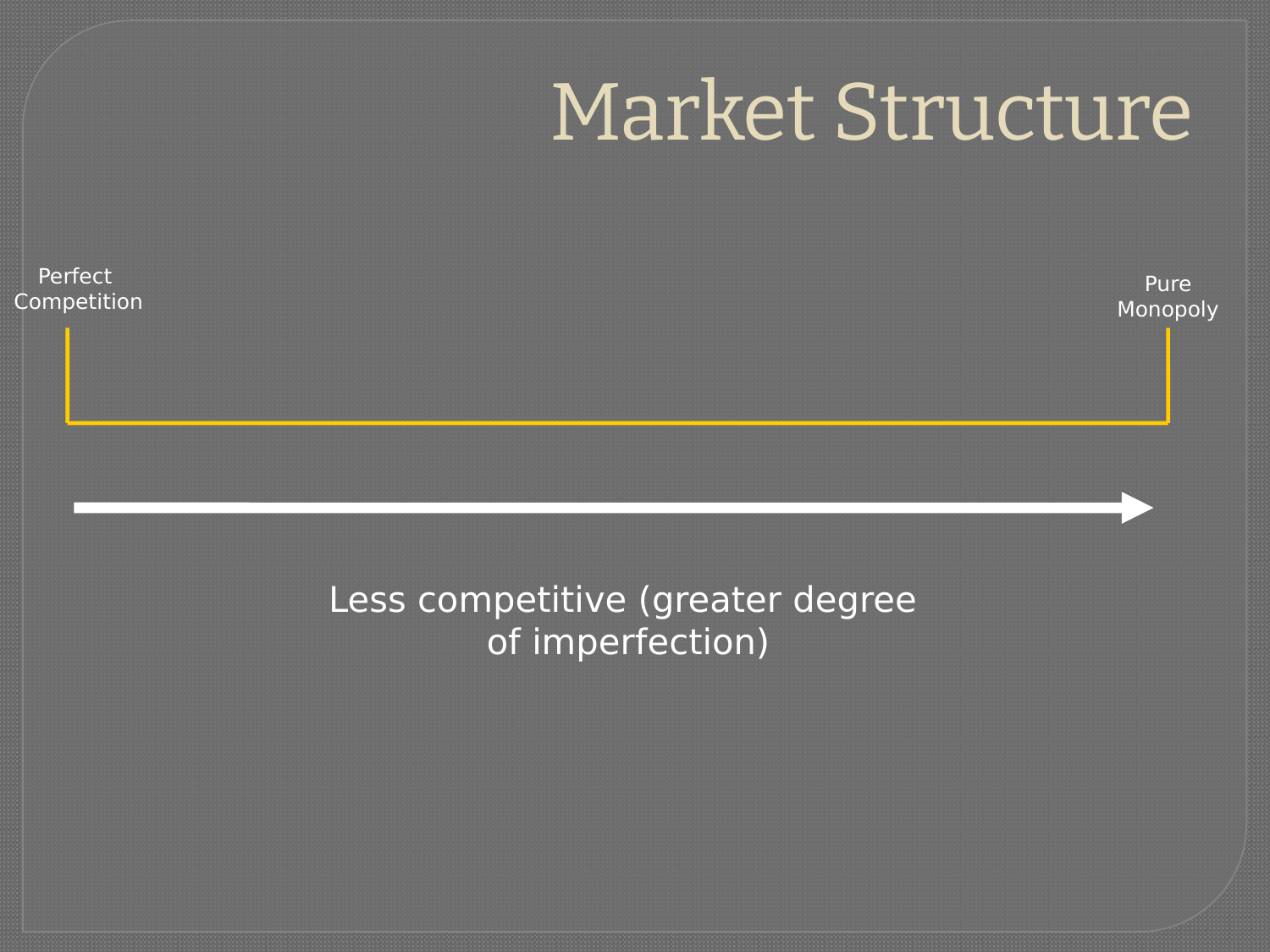

Market Structure
Perfect
Competition
Pure Monopoly

Less competitive (greater degree
of imperfection)